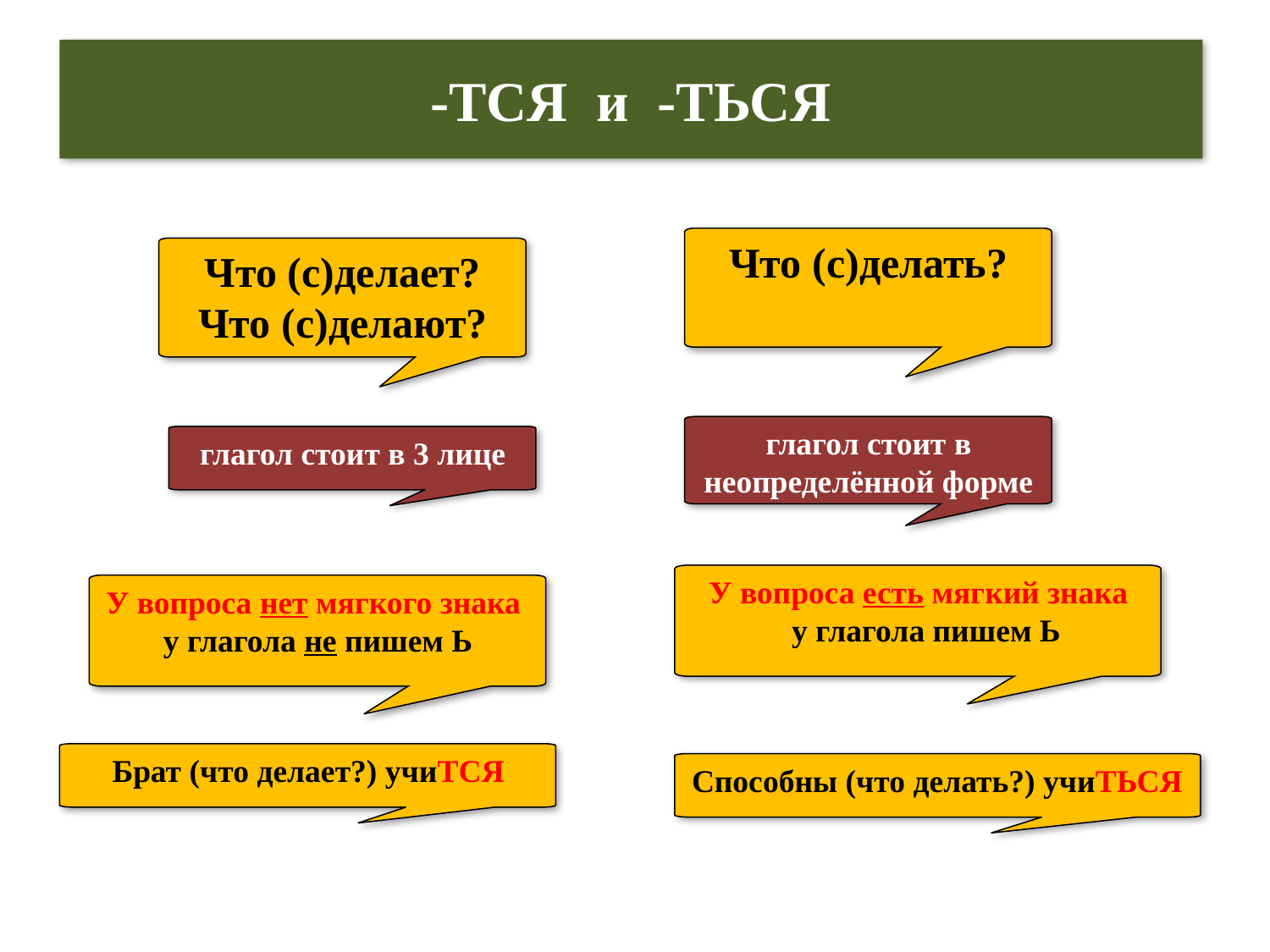

# -ТСЯ  и  -ТЬСЯ
Что (с)делать?
Что (с)делает?
Что (с)делают?
глагол стоит в неопределённой форме
глагол стоит в 3 лице
У вопроса есть мягкий знака
  у глагола пишем Ь
У вопроса нет мягкого знака
у глагола не пишем Ь
Брат (что делает?) учиТСЯ
Способны (что делать?) учиТЬСЯ